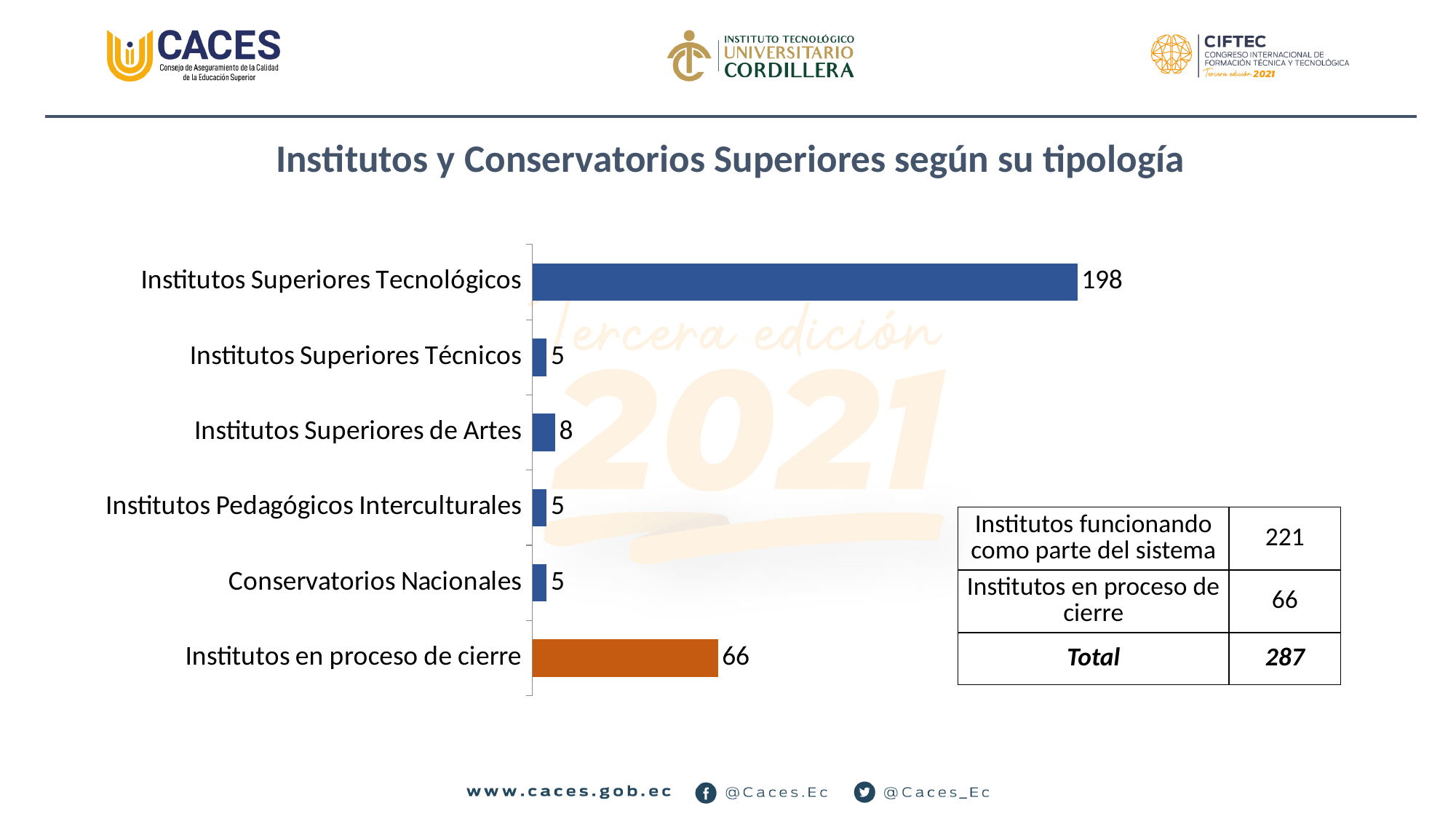

Institutos y Conservatorios Superiores según su tipología

### Chart

| Category |  |
|---|---|
| Institutos en proceso de cierre | 66.0 |
| Conservatorios Nacionales | 5.0 |
| Institutos Pedagógicos Interculturales | 5.0 |
| Institutos Superiores de Artes | 8.0 |
| Institutos Superiores Técnicos | 5.0 |
| Institutos Superiores Tecnológicos | 194.0 |
| Institutos funcionando como parte del sistema | 221 |
| --- | --- |
| Institutos en proceso de cierre | 66 |
| Total | 287 |